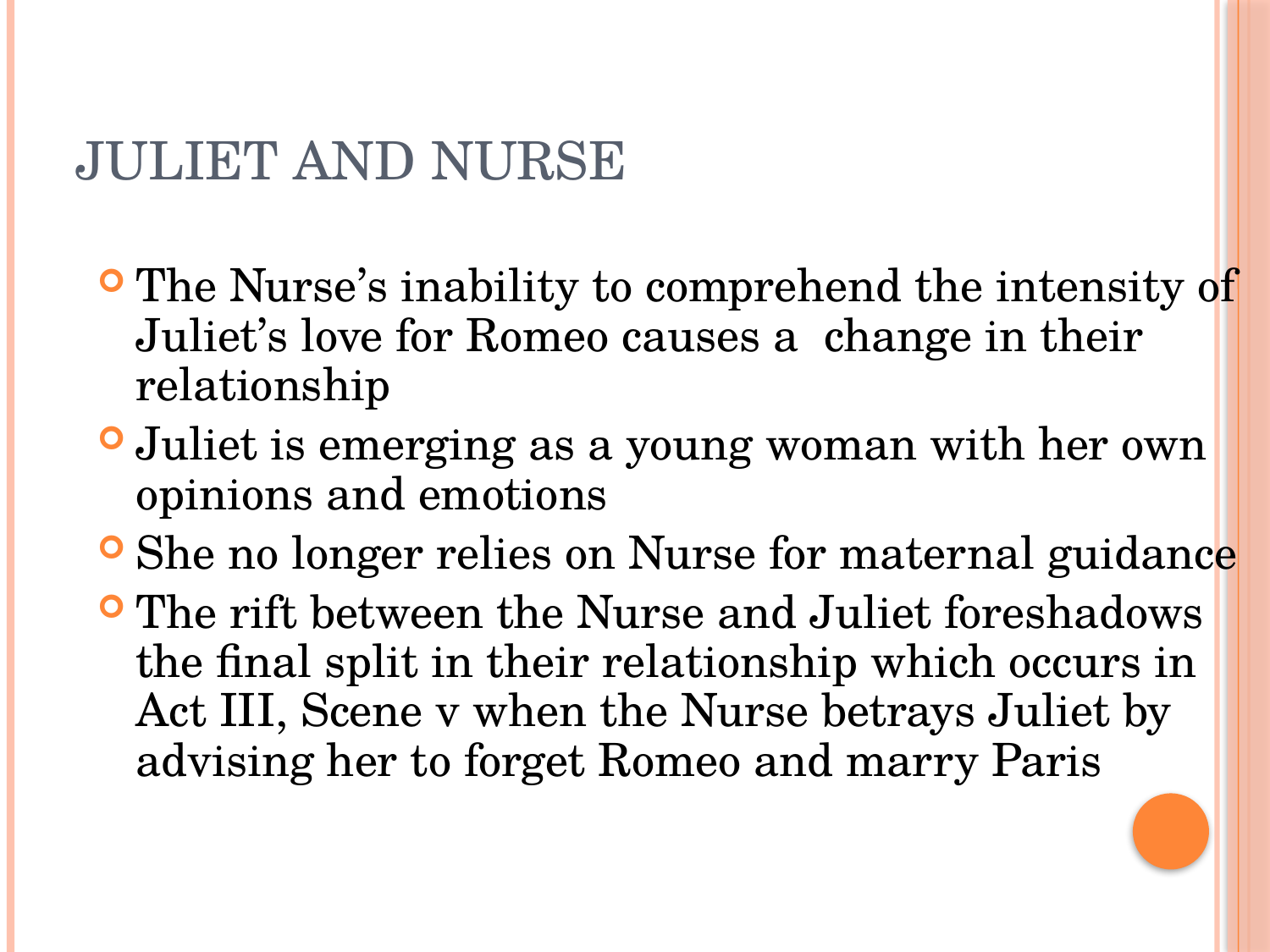

# Juliet and Nurse
The Nurse’s inability to comprehend the intensity of Juliet’s love for Romeo causes a  change in their relationship
Juliet is emerging as a young woman with her own opinions and emotions
She no longer relies on Nurse for maternal guidance
The rift between the Nurse and Juliet foreshadows the final split in their relationship which occurs in Act III, Scene v when the Nurse betrays Juliet by advising her to forget Romeo and marry Paris